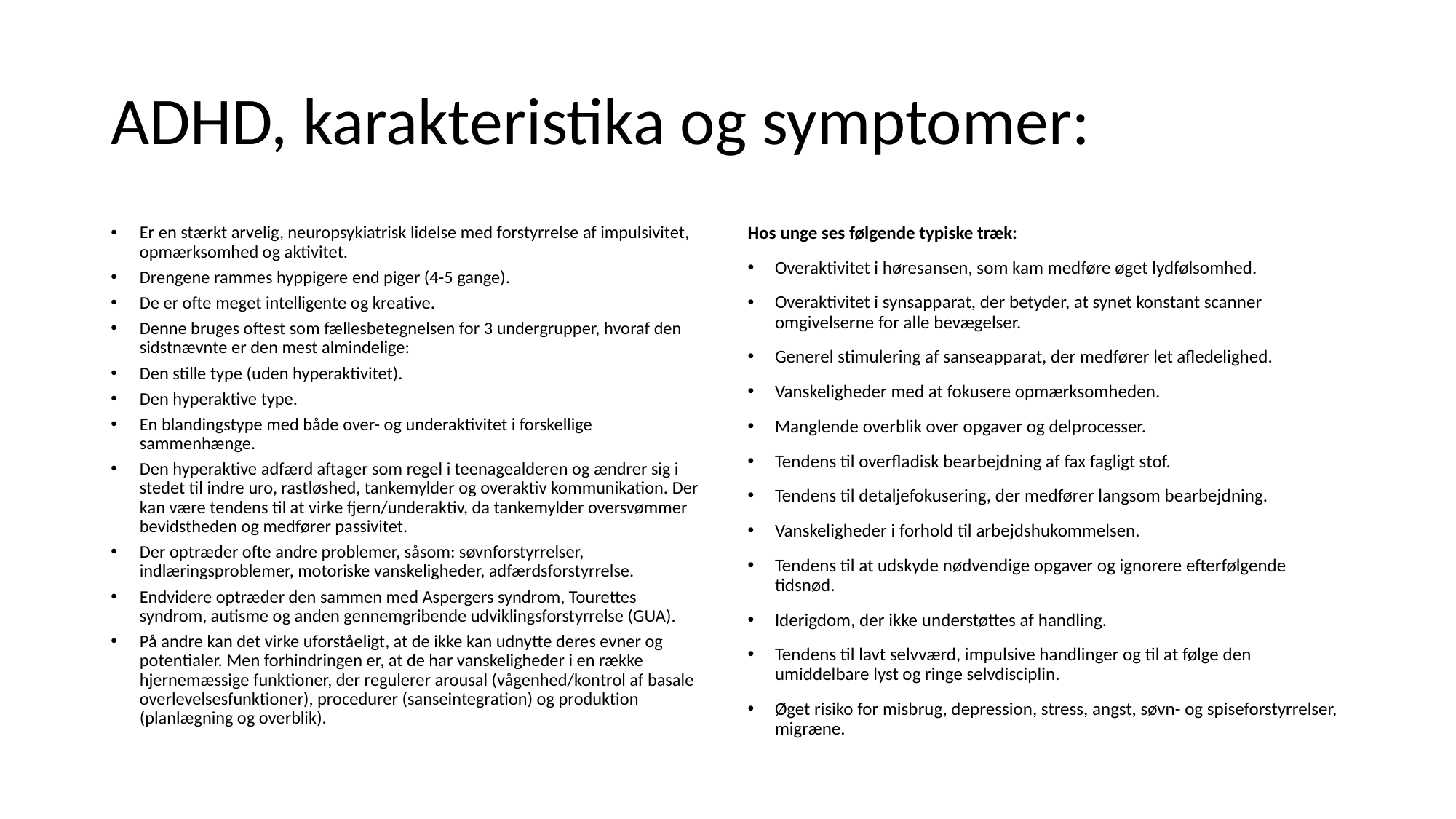

# ADHD, karakteristika og symptomer:
Er en stærkt arvelig, neuropsykiatrisk lidelse med forstyrrelse af impulsivitet, opmærksomhed og aktivitet.
Drengene rammes hyppigere end piger (4-5 gange).
De er ofte meget intelligente og kreative.
Denne bruges oftest som fællesbetegnelsen for 3 undergrupper, hvoraf den sidstnævnte er den mest almindelige:
Den stille type (uden hyperaktivitet).
Den hyperaktive type.
En blandingstype med både over- og underaktivitet i forskellige sammenhænge.
Den hyperaktive adfærd aftager som regel i teenagealderen og ændrer sig i stedet til indre uro, rastløshed, tankemylder og overaktiv kommunikation. Der kan være tendens til at virke fjern/underaktiv, da tankemylder oversvømmer bevidstheden og medfører passivitet.
Der optræder ofte andre problemer, såsom: søvnforstyrrelser, indlæringsproblemer, motoriske vanskeligheder, adfærdsforstyrrelse.
Endvidere optræder den sammen med Aspergers syndrom, Tourettes syndrom, autisme og anden gennemgribende udviklingsforstyrrelse (GUA).
På andre kan det virke uforståeligt, at de ikke kan udnytte deres evner og potentialer. Men forhindringen er, at de har vanskeligheder i en række hjernemæssige funktioner, der regulerer arousal (vågenhed/kontrol af basale overlevelsesfunktioner), procedurer (sanseintegration) og produktion (planlægning og overblik).

Hos unge ses følgende typiske træk:
Overaktivitet i høresansen, som kam medføre øget lydfølsomhed.
Overaktivitet i synsapparat, der betyder, at synet konstant scanner omgivelserne for alle bevægelser.
Generel stimulering af sanseapparat, der medfører let afledelighed.
Vanskeligheder med at fokusere opmærksomheden.
Manglende overblik over opgaver og delprocesser.
Tendens til overfladisk bearbejdning af fax fagligt stof.
Tendens til detaljefokusering, der medfører langsom bearbejdning.
Vanskeligheder i forhold til arbejdshukommelsen.
Tendens til at udskyde nødvendige opgaver og ignorere efterfølgende tidsnød.
Iderigdom, der ikke understøttes af handling.
Tendens til lavt selvværd, impulsive handlinger og til at følge den umiddelbare lyst og ringe selvdisciplin.
Øget risiko for misbrug, depression, stress, angst, søvn- og spiseforstyrrelser, migræne.